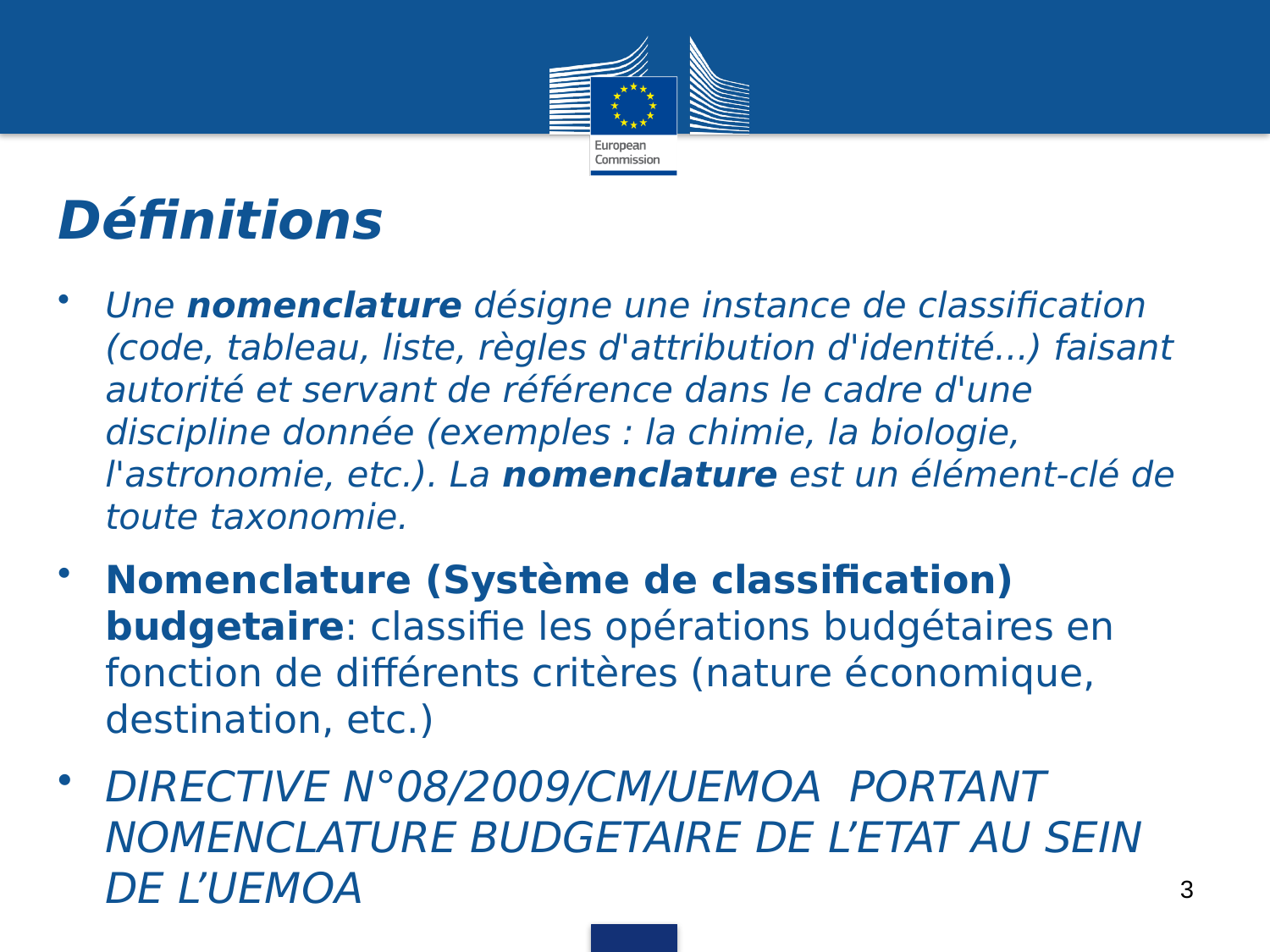

# Définitions
Une nomenclature désigne une instance de classification (code, tableau, liste, règles d'attribution d'identité...) faisant autorité et servant de référence dans le cadre d'une discipline donnée (exemples : la chimie, la biologie, l'astronomie, etc.). La nomenclature est un élément-clé de toute taxonomie.
Nomenclature (Système de classification) budgetaire: classifie les opérations budgétaires en fonction de différents critères (nature économique, destination, etc.)
DIRECTIVE N°08/2009/CM/UEMOA  PORTANT NOMENCLATURE BUDGETAIRE DE L’ETAT AU SEIN DE L’UEMOA

3